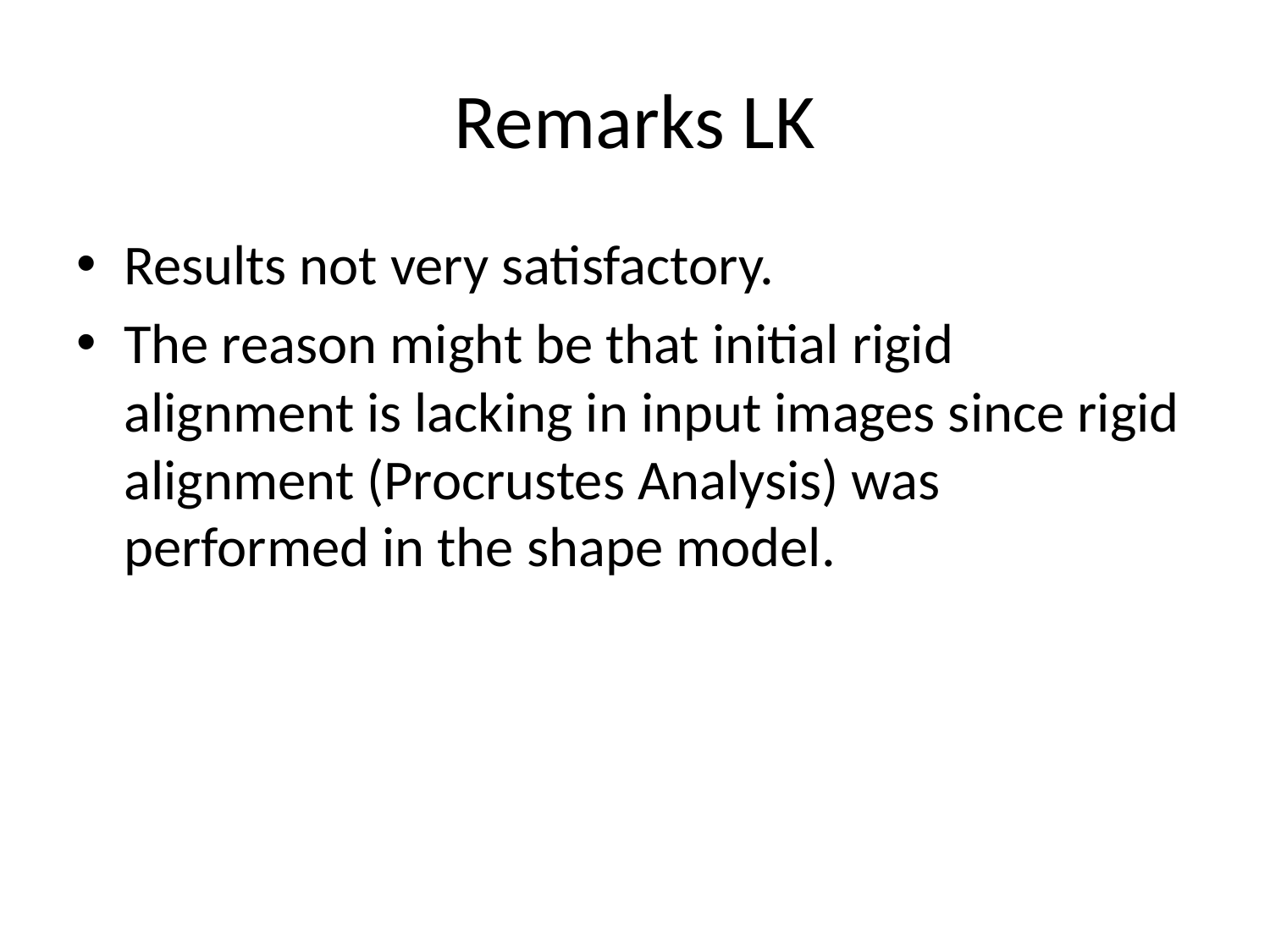

# Remarks LK
Results not very satisfactory.
The reason might be that initial rigid alignment is lacking in input images since rigid alignment (Procrustes Analysis) was performed in the shape model.